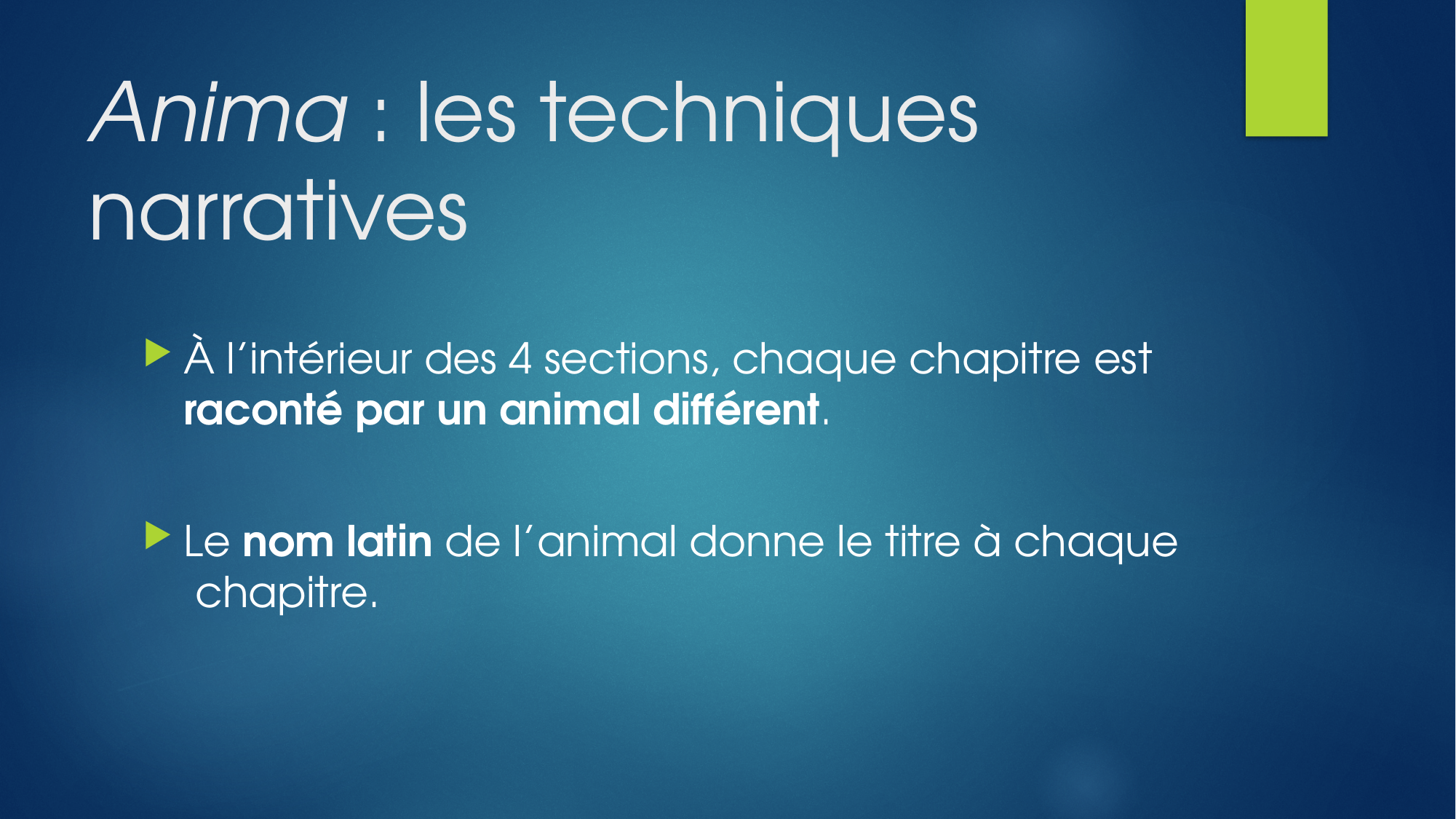

# Anima : les techniques narratives

À l’intérieur des 4 sections, chaque chapitre est raconté par un animal différent.

Le nom latin de l’animal donne le titre à chaque  chapitre.